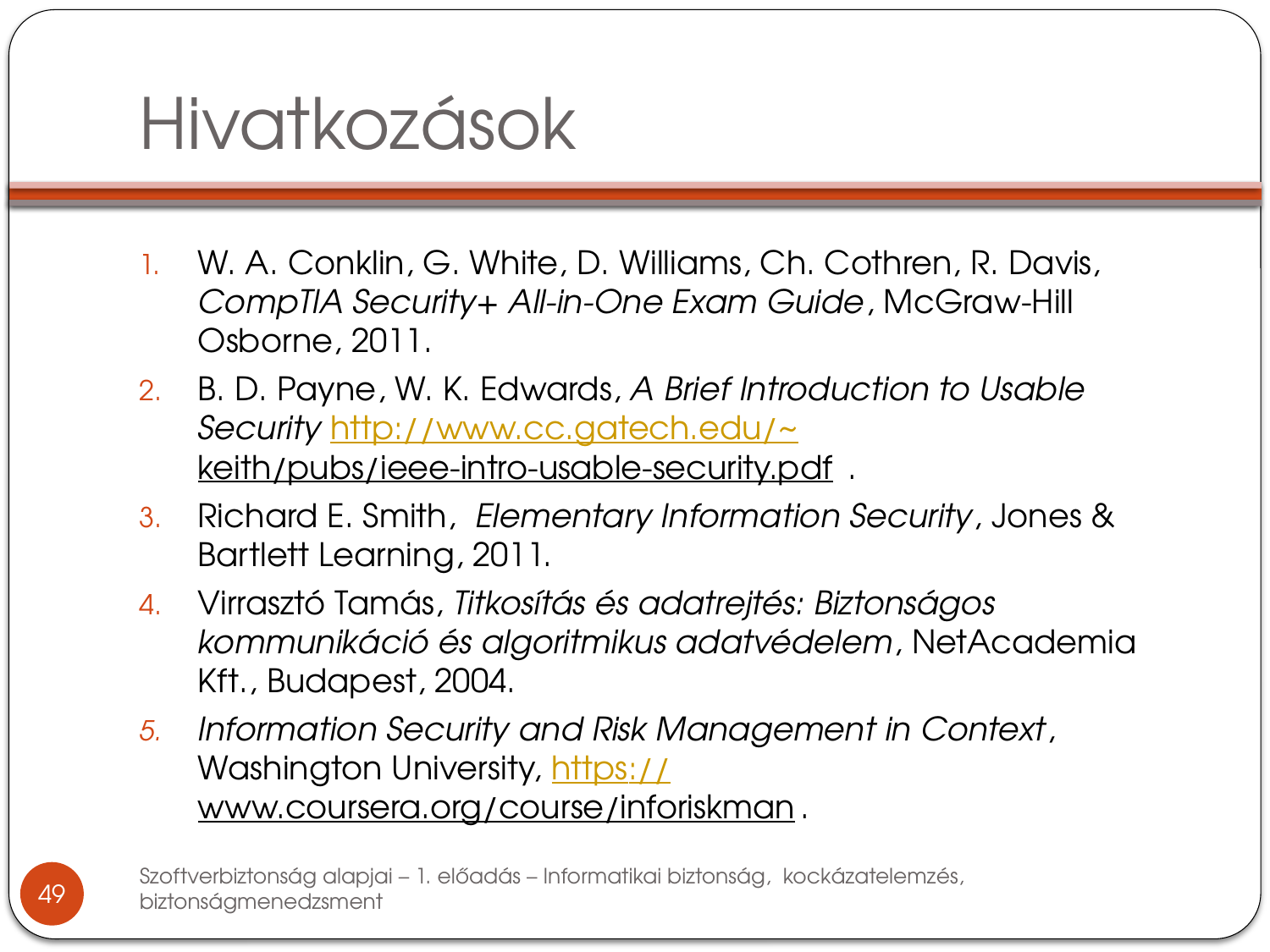

# Hivatkozások
W. A. Conklin, G. White, D. Williams, Ch. Cothren, R. Davis,     CompTIA Security+ All-in-One Exam Guide, McGraw-Hill Osborne, 2011.
B. D. Payne, W. K. Edwards, A Brief Introduction to Usable Security http://www.cc.gatech.edu/~keith/pubs/ieee-intro-usable-security.pdf .
Richard E. Smith,  Elementary Information Security, Jones & Bartlett Learning, 2011.
Virrasztó Tamás, Titkosítás és adatrejtés: Biztonságos kommunikáció és algoritmikus adatvédelem, NetAcademia Kft., Budapest, 2004.
Information Security and Risk Management in Context,
Washington University, https://www.coursera.org/course/inforiskman.

Szoftverbiztonság alapjai – 1. előadás – Informatikai biztonság,  kockázatelemzés, biztonságmenedzsment
49